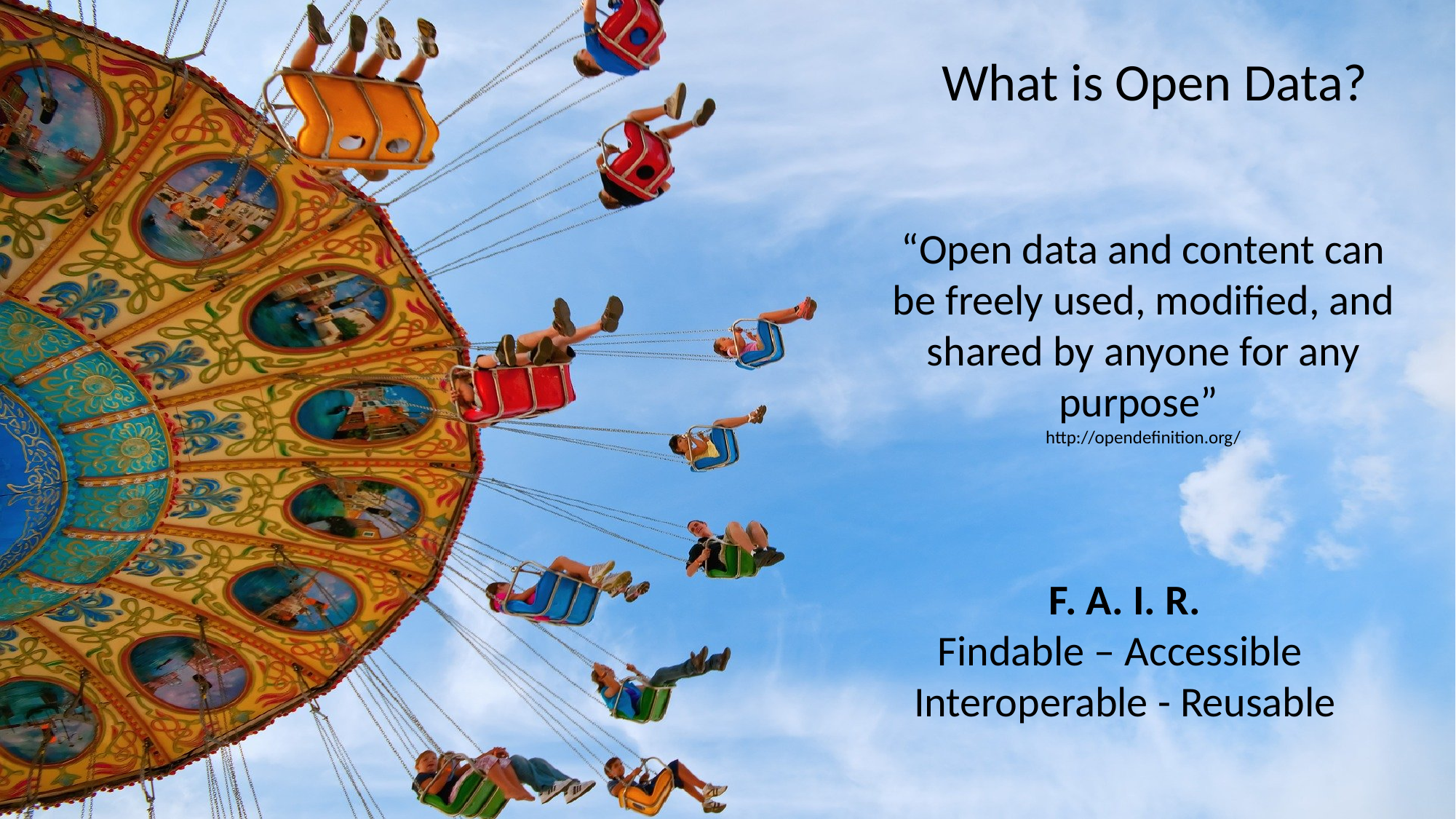

# What is Open Data?
“Open data and content can be freely used, modified, and shared by anyone for any purpose”
http://opendefinition.org/

F. A. I. R.
Findable – Accessible
Interoperable - Reusable